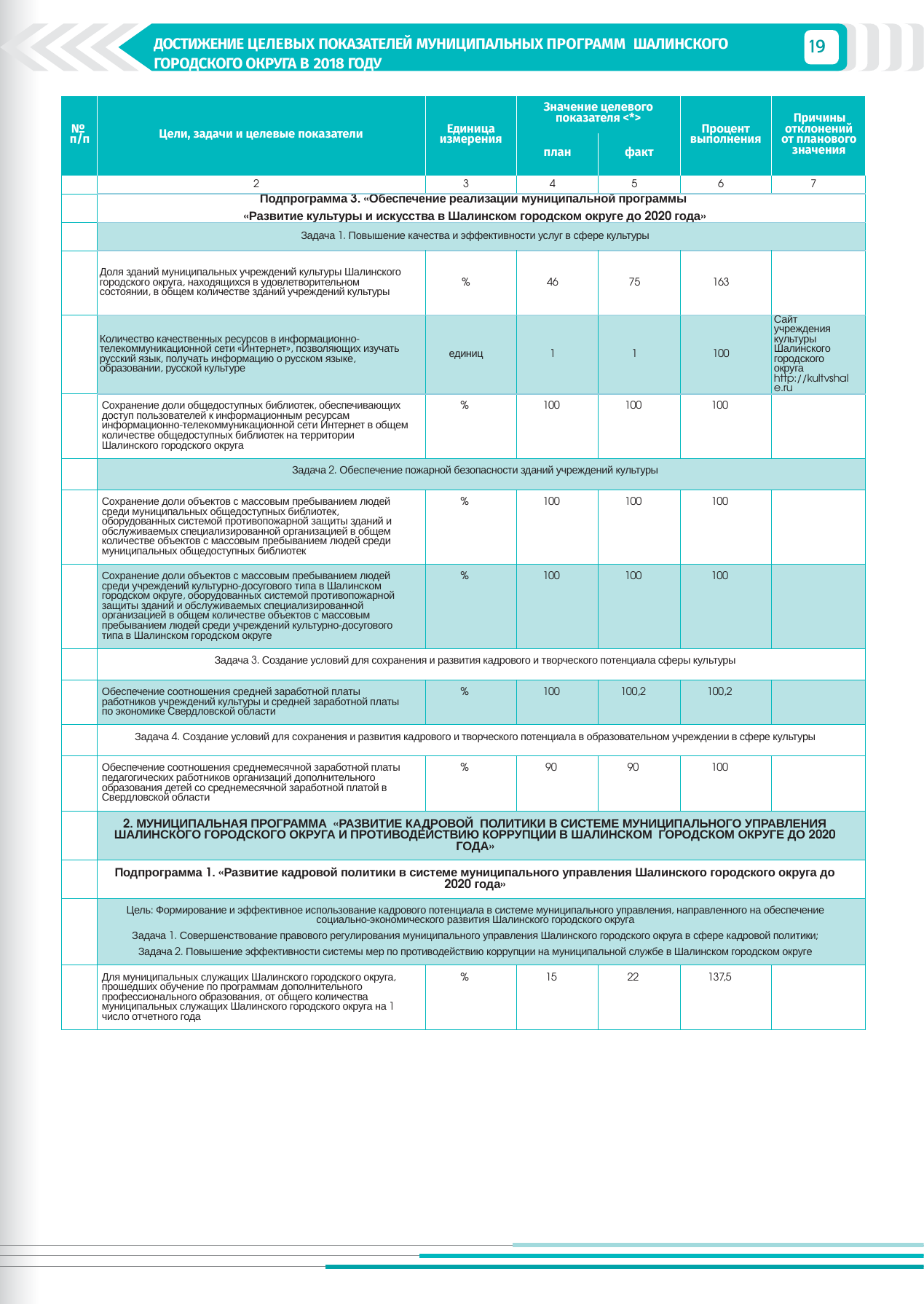

19

ДОСТИЖЕНИЕ ЦЕЛЕВЫХ ПОКАЗАТЕЛЕЙ МУНИЦИПАЛЬНЫХ ПРОГРАММ  ШАЛИНСКОГО ГОРОДСКОГО ОКРУГА В 2018 ГОДУ
| № п/п | Цели, задачи и целевые показатели | Единица измерения | Значение целевого показателя <\*> |  | Процент выполнения | Причины отклонений от планового значения |
| --- | --- | --- | --- | --- | --- | --- |
|  |  |  | план | факт |  |  |
|  | 2 | 3 | 4 | 5 | 6 | 7 |
|  | Подпрограмма 3. «Обеспечение реализации муниципальной программы «Развитие культуры и искусства в Шалинском городском округе до 2020 года» |  |  |  |  |  |
|  | Задача 1. Повышение качества и эффективности услуг в сфере культуры |  |  |  |  |  |
|  | Доля зданий муниципальных учреждений культуры Шалинского городского округа, находящихся в удовлетворительном состоянии, в общем количестве зданий учреждений культуры | % | 46 | 75 | 163 |  |
|  | Количество качественных ресурсов в информационно-телекоммуникационной сети «Интернет», позволяющих изучать русский язык, получать информацию о русском языке, образовании, русской культуре | единиц | 1 | 1 | 100 | Сайт учреждения культуры Шалинского городского округа http://kultvshale.ru |
|  | Сохранение доли общедоступных библиотек, обеспечивающих доступ пользователей к информационным ресурсам информационно-телекоммуникационной сети Интернет в общем количестве общедоступных библиотек на территории Шалинского городского округа | % | 100 | 100 | 100 |  |
|  | Задача 2. Обеспечение пожарной безопасности зданий учреждений культуры |  |  |  |  |  |
|  | Сохранение доли объектов с массовым пребыванием людей среди муниципальных общедоступных библиотек, оборудованных системой противопожарной защиты зданий и обслуживаемых специализированной организацией в общем количестве объектов с массовым пребыванием людей среди муниципальных общедоступных библиотек | % | 100 | 100 | 100 |  |
|  | Сохранение доли объектов с массовым пребыванием людей среди учреждений культурно-досугового типа в Шалинском городском округе, оборудованных системой противопожарной защиты зданий и обслуживаемых специализированной организацией в общем количестве объектов с массовым пребыванием людей среди учреждений культурно-досугового типа в Шалинском городском округе | % | 100 | 100 | 100 |  |
|  | Задача 3. Создание условий для сохранения и развития кадрового и творческого потенциала сферы культуры |  |  |  |  |  |
|  | Обеспечение соотношения средней заработной платы работников учреждений культуры и средней заработной платы по экономике Свердловской области | % | 100 | 100,2 | 100,2 |  |
|  | Задача 4. Создание условий для сохранения и развития кадрового и творческого потенциала в образовательном учреждении в сфере культуры |  |  |  |  |  |
|  | Обеспечение соотношения среднемесячной заработной платы педагогических работников организаций дополнительного образования детей со среднемесячной заработной платой в Свердловской области | % | 90 | 90 | 100 |  |
|  | 2. Муниципальная программа «Развитие кадровой политики в системе муниципального управления Шалинского городского округа и противодействию коррупции в Шалинском городском округе до 2020 года» |  |  |  |  |  |
|  | Подпрограмма 1. «Развитие кадровой политики в системе муниципального управления Шалинского городского округа до 2020 года» |  |  |  |  |  |
|  | Цель: Формирование и эффективное использование кадрового потенциала в системе муниципального управления, направленного на обеспечение социально-экономического развития Шалинского городского округа Задача 1. Совершенствование правового регулирования муниципального управления Шалинского городского округа в сфере кадровой политики; Задача 2. Повышение эффективности системы мер по противодействию коррупции на муниципальной службе в Шалинском городском округе |  |  |  |  |  |
|  | Для муниципальных служащих Шалинского городского округа, прошедших обучение по программам дополнительного профессионального образования, от общего количества муниципальных служащих Шалинского городского округа на 1 число отчетного года | % | 15 | 22 | 137,5 |  |